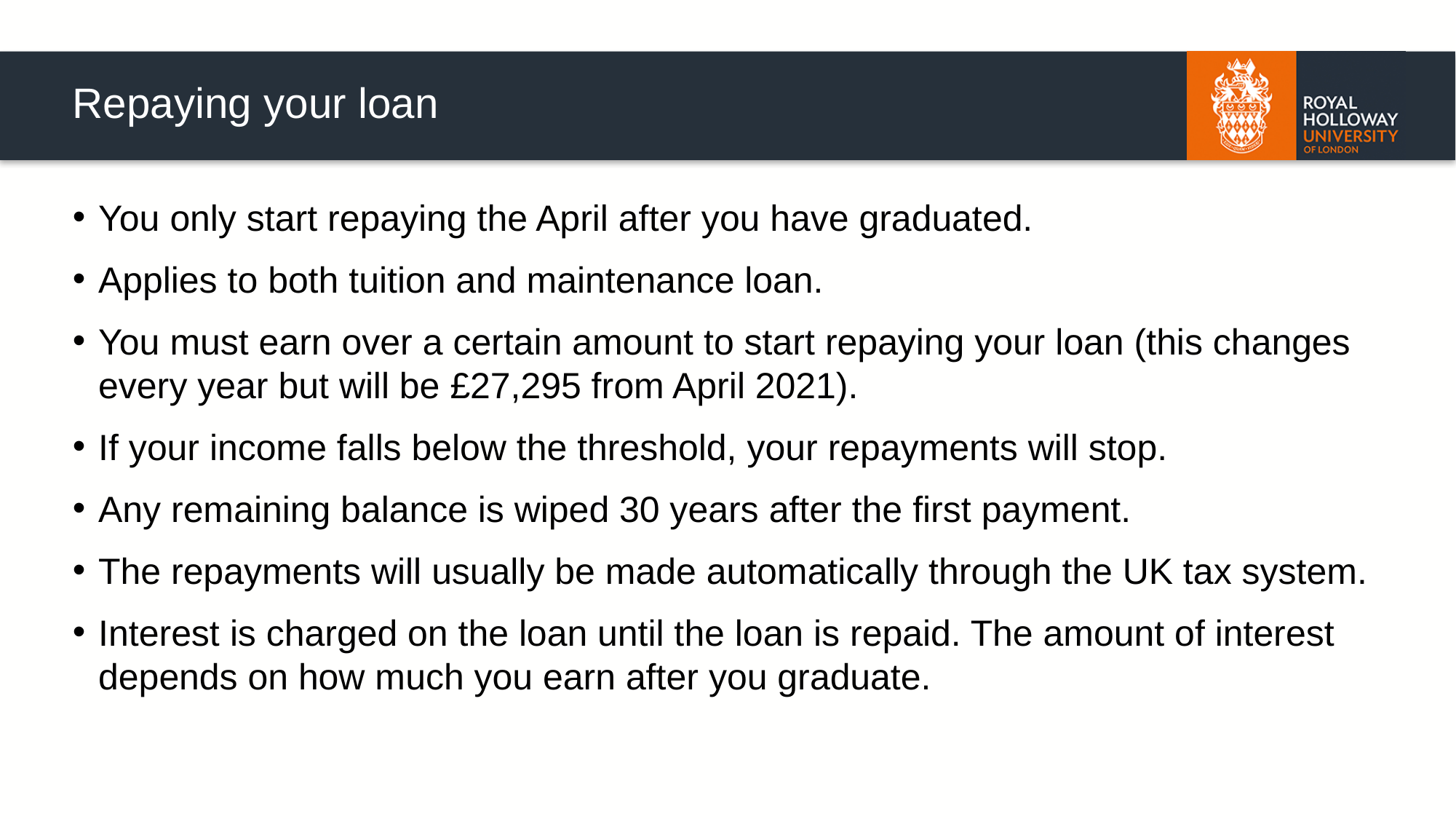

# Repaying your loan
You only start repaying the April after you have graduated.
Applies to both tuition and maintenance loan.
You must earn over a certain amount to start repaying your loan (this changes every year but will be £27,295 from April 2021).
If your income falls below the threshold, your repayments will stop.
Any remaining balance is wiped 30 years after the first payment.
The repayments will usually be made automatically through the UK tax system.
Interest is charged on the loan until the loan is repaid. The amount of interest depends on how much you earn after you graduate.